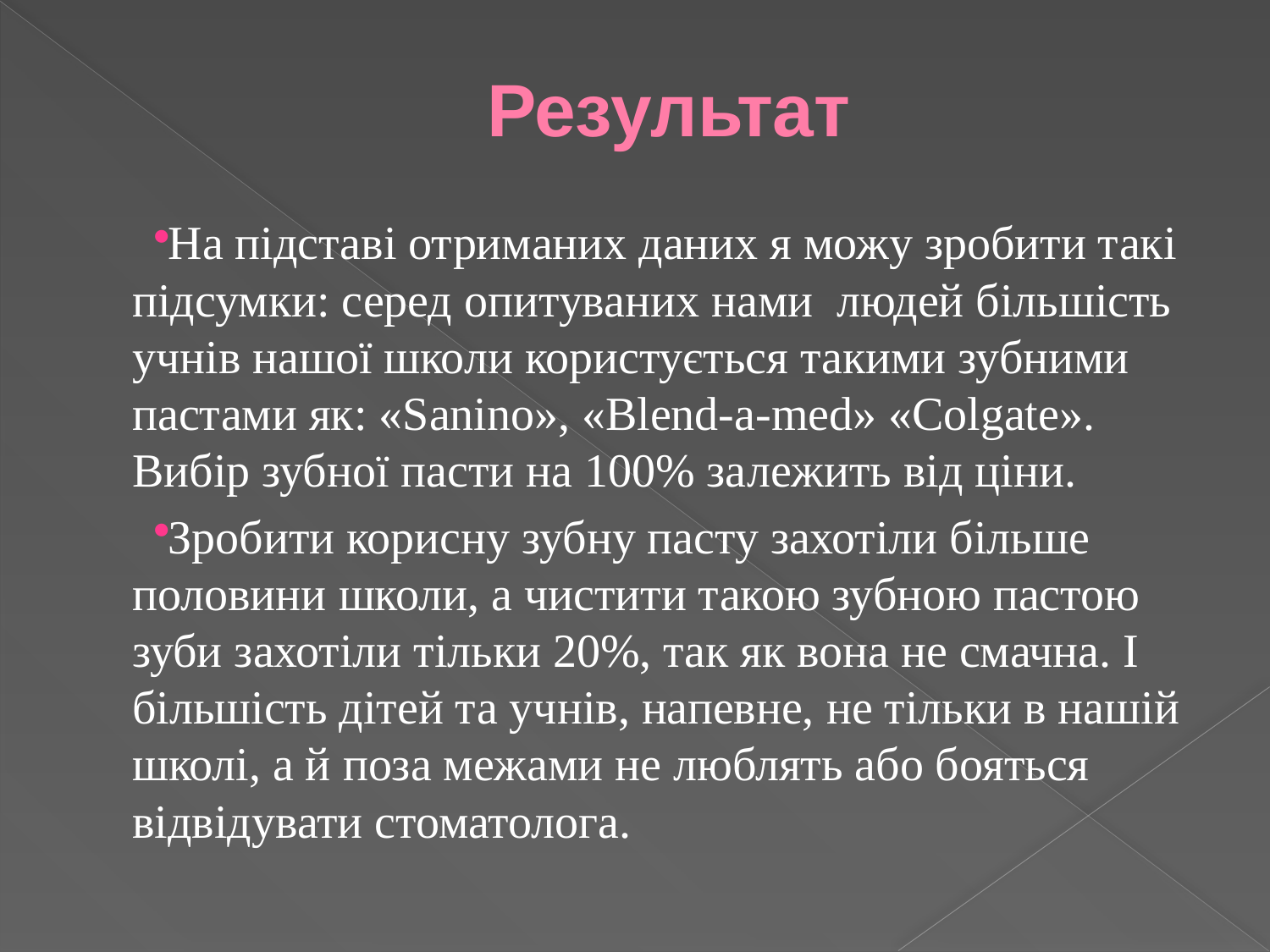

# Результат
На підставі отриманих даних я можу зробити такі підсумки: серед опитуваних нами  людей більшість учнів нашої школи користується такими зубними пастами як: «Sanino», «Blend-a-med» «Colgate». Вибір зубної пасти на 100% залежить від ціни.
Зробити корисну зубну пасту захотіли більше половини школи, а чистити такою зубною пастою зуби захотіли тільки 20%, так як вона не смачна. І більшість дітей та учнів, напевне, не тільки в нашій школі, а й поза межами не люблять або бояться відвідувати стоматолога.